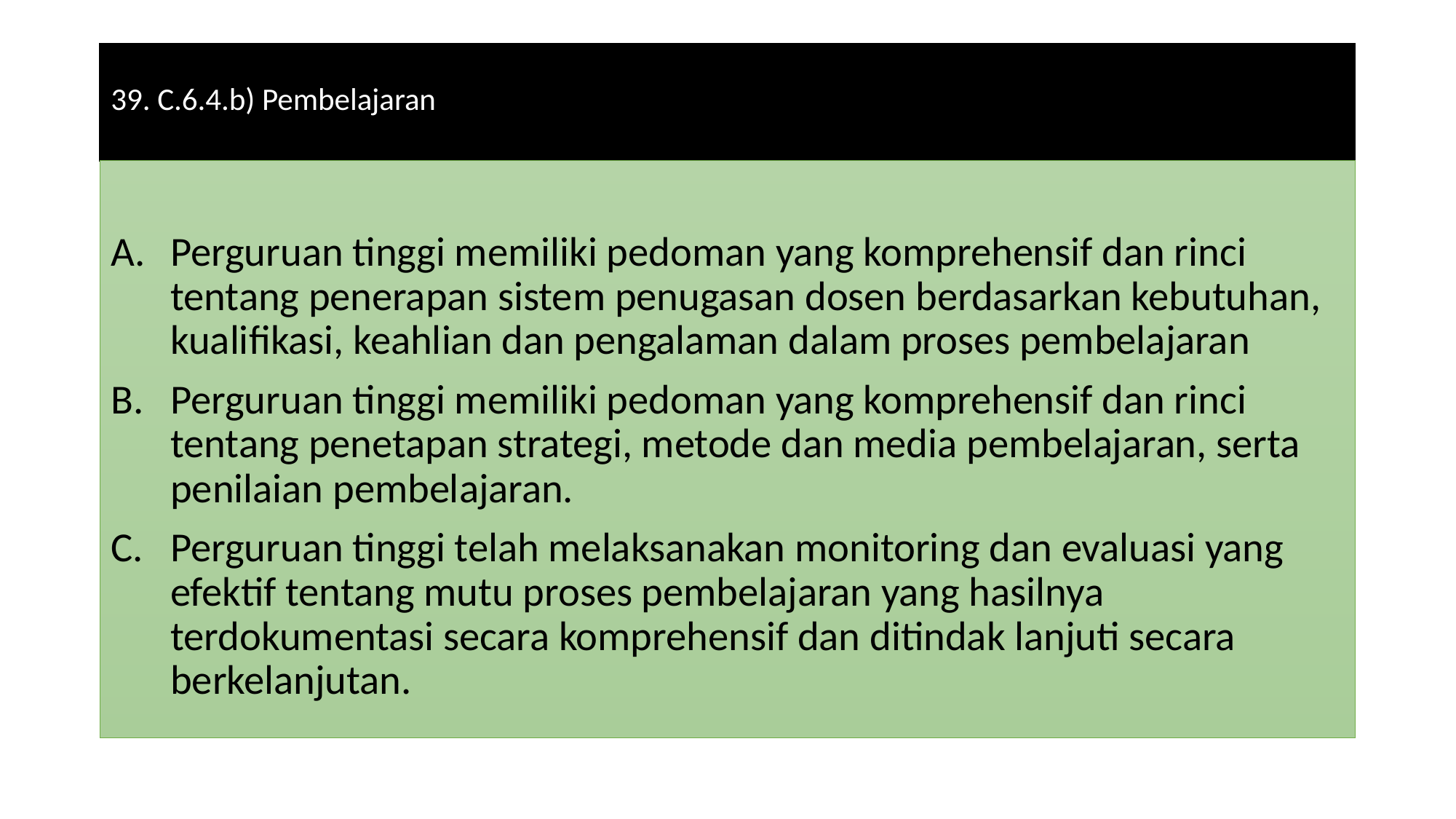

# 39. C.6.4.b) Pembelajaran

Perguruan tinggi memiliki pedoman yang komprehensif dan rinci tentang penerapan sistem penugasan dosen berdasarkan kebutuhan, kualifikasi, keahlian dan pengalaman dalam proses pembelajaran
Perguruan tinggi memiliki pedoman yang komprehensif dan rinci tentang penetapan strategi, metode dan media pembelajaran, serta penilaian pembelajaran.
Perguruan tinggi telah melaksanakan monitoring dan evaluasi yang efektif tentang mutu proses pembelajaran yang hasilnya terdokumentasi secara komprehensif dan ditindak lanjuti secara berkelanjutan.